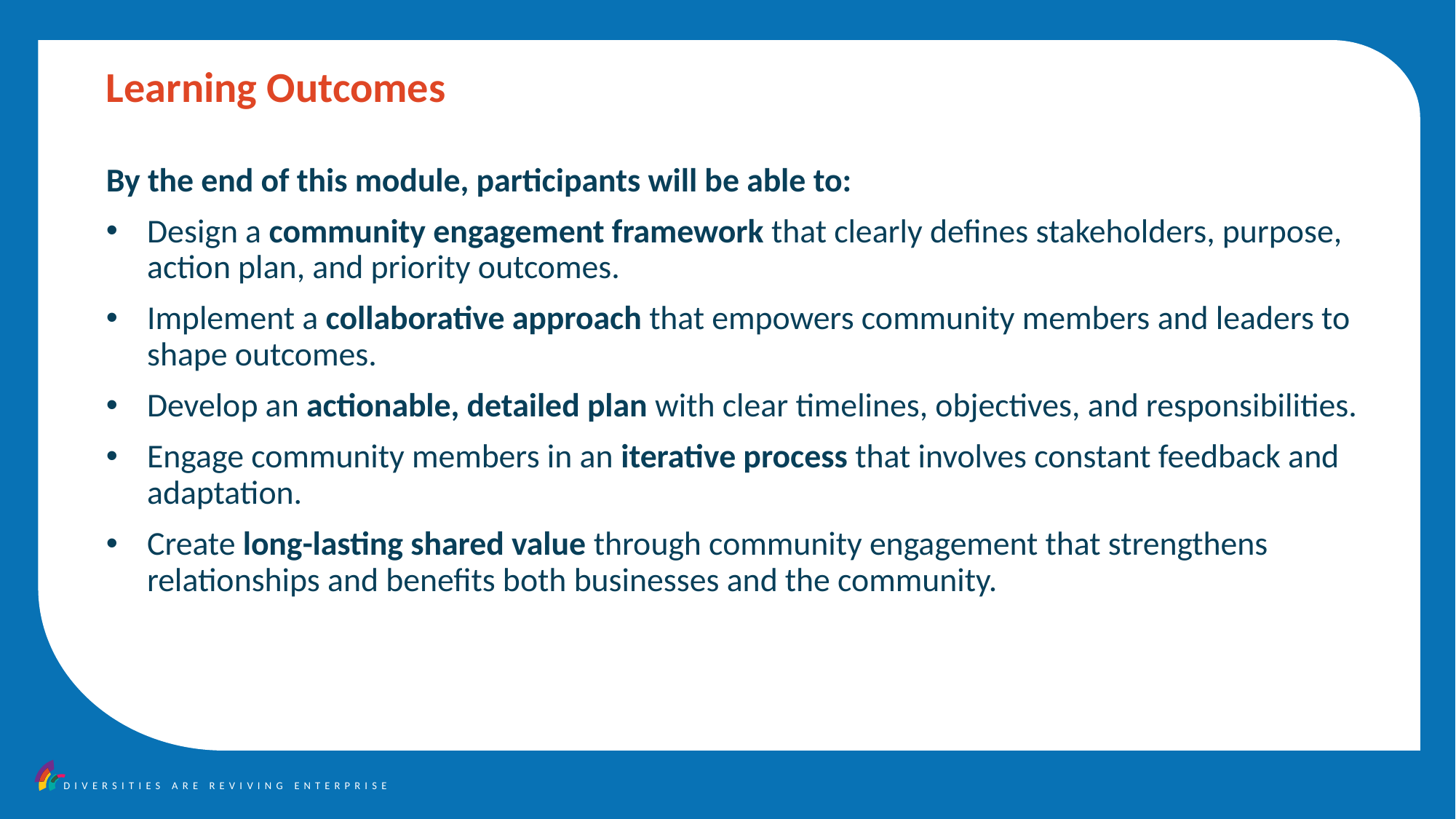

Learning Outcomes
By the end of this module, participants will be able to:
Design a community engagement framework that clearly defines stakeholders, purpose, action plan, and priority outcomes.
Implement a collaborative approach that empowers community members and leaders to shape outcomes.
Develop an actionable, detailed plan with clear timelines, objectives, and responsibilities.
Engage community members in an iterative process that involves constant feedback and adaptation.
Create long-lasting shared value through community engagement that strengthens relationships and benefits both businesses and the community.